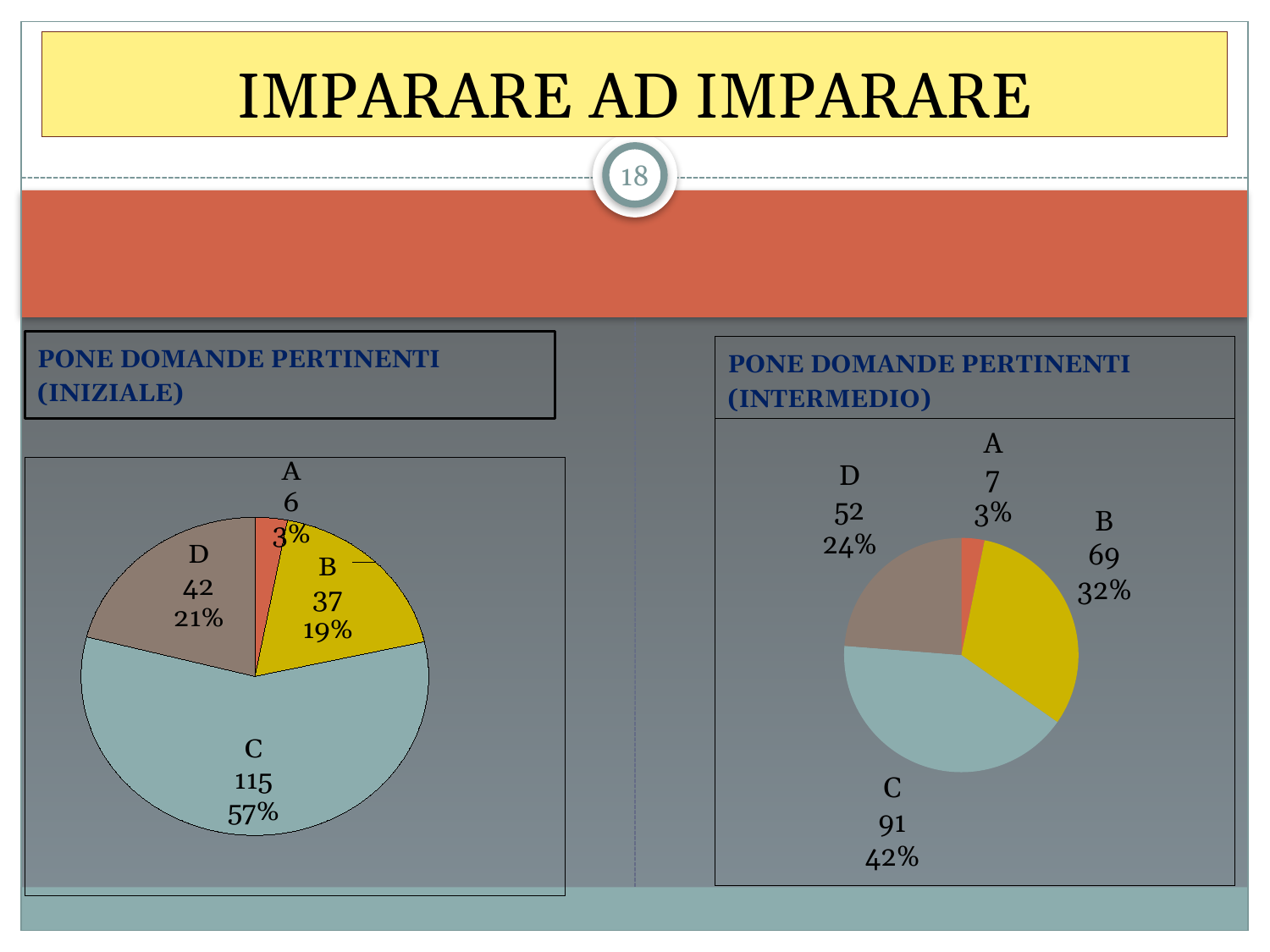

# IMPARARE AD IMPARARE
18
PONE DOMANDE PERTINENTI
(INIZIALE)
PONE DOMANDE PERTINENTI
(INTERMEDIO)

### Chart

| Category | Vendite |
|---|---|
| A | 6.0 |
| B | 37.0 |
| C | 115.0 |
| D | 42.0 |

### Chart

| Category | Vendite |
|---|---|
| A | 7.0 |
| B | 69.0 |
| C | 91.0 |
| D | 52.0 |